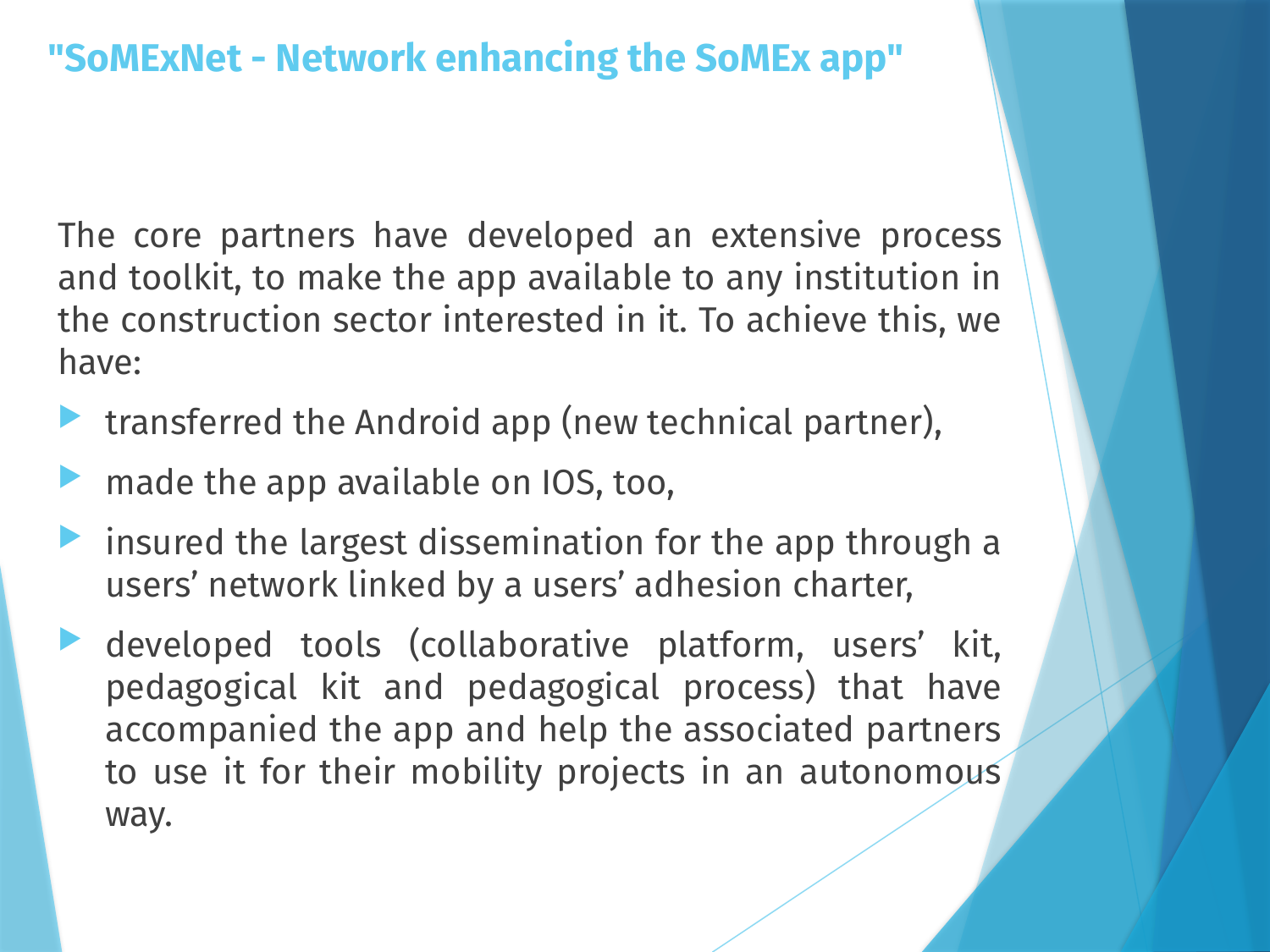

# "SoMExNet - Network enhancing the SoMEx app"
The core partners have developed an extensive process and toolkit, to make the app available to any institution in the construction sector interested in it. To achieve this, we have:
transferred the Android app (new technical partner),
made the app available on IOS, too,
insured the largest dissemination for the app through a users’ network linked by a users’ adhesion charter,
developed tools (collaborative platform, users’ kit, pedagogical kit and pedagogical process) that have accompanied the app and help the associated partners to use it for their mobility projects in an autonomous way.